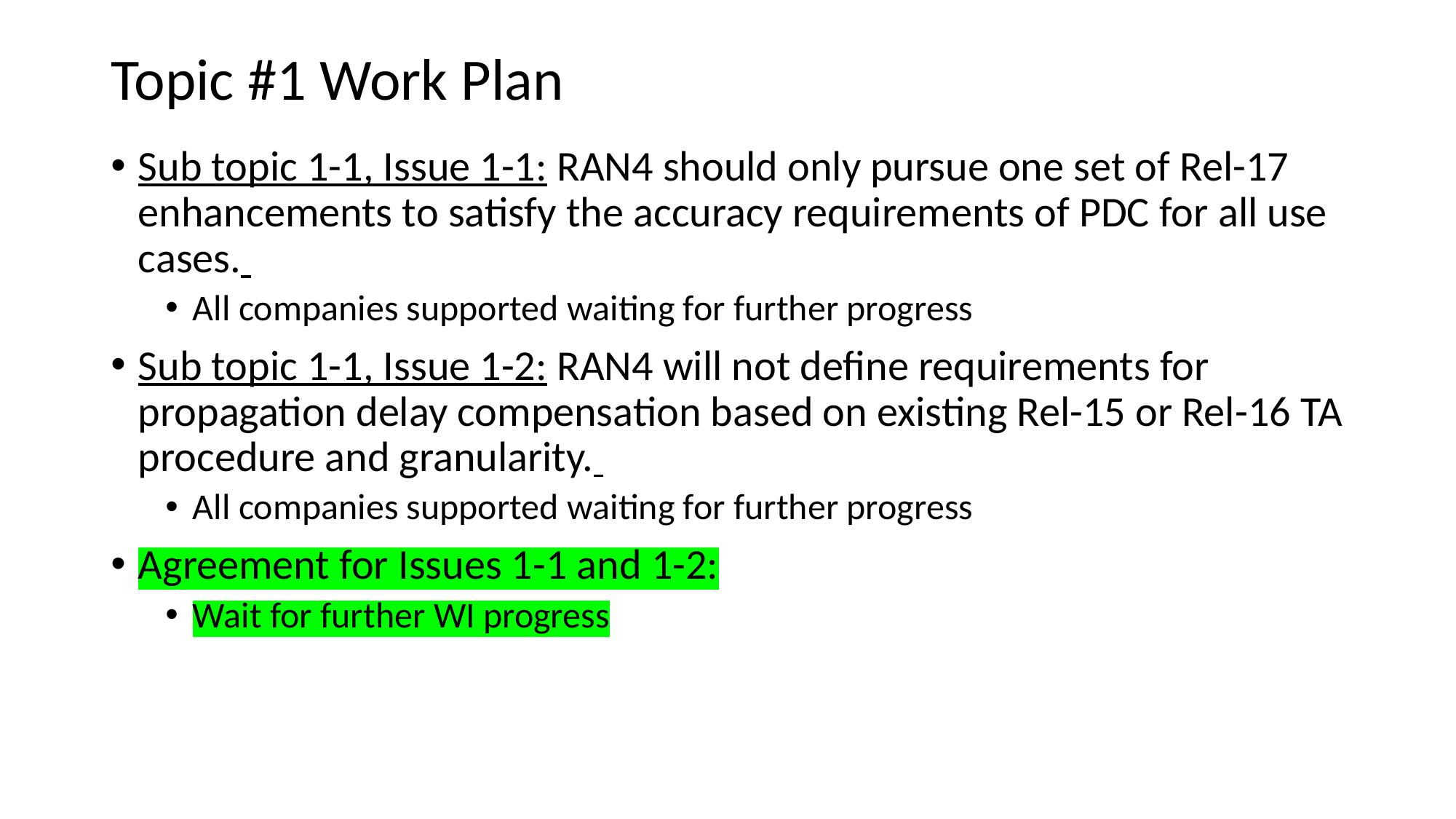

# Topic #1 Work Plan
Sub topic 1-1, Issue 1-1: RAN4 should only pursue one set of Rel-17 enhancements to satisfy the accuracy requirements of PDC for all use cases.
All companies supported waiting for further progress
Sub topic 1-1, Issue 1-2: RAN4 will not define requirements for propagation delay compensation based on existing Rel-15 or Rel-16 TA procedure and granularity.
All companies supported waiting for further progress
Agreement for Issues 1-1 and 1-2:
Wait for further WI progress